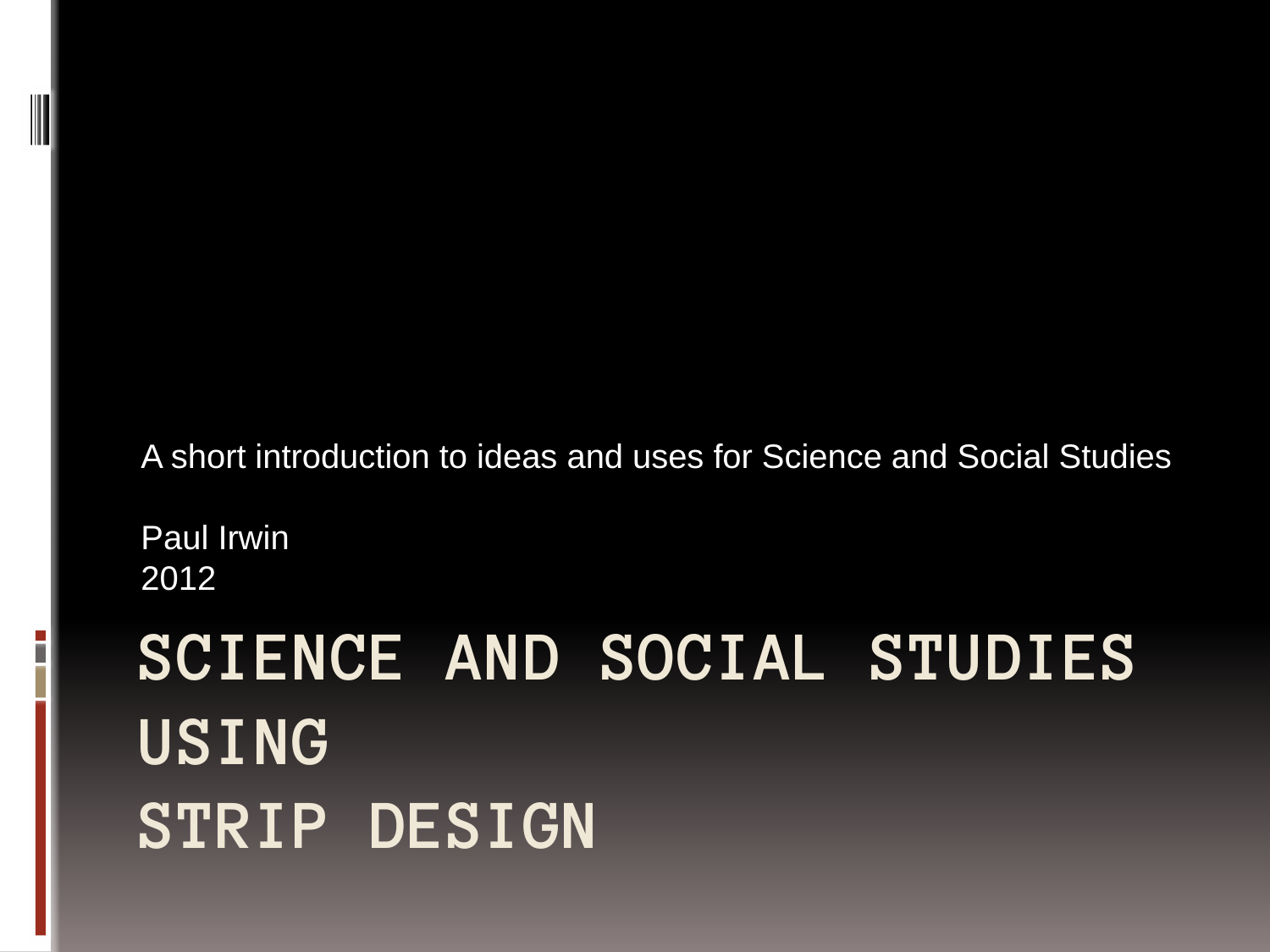

A short introduction to ideas and uses for Science and Social Studies

Paul Irwin
2012
# Science and Social Studies using Strip Design